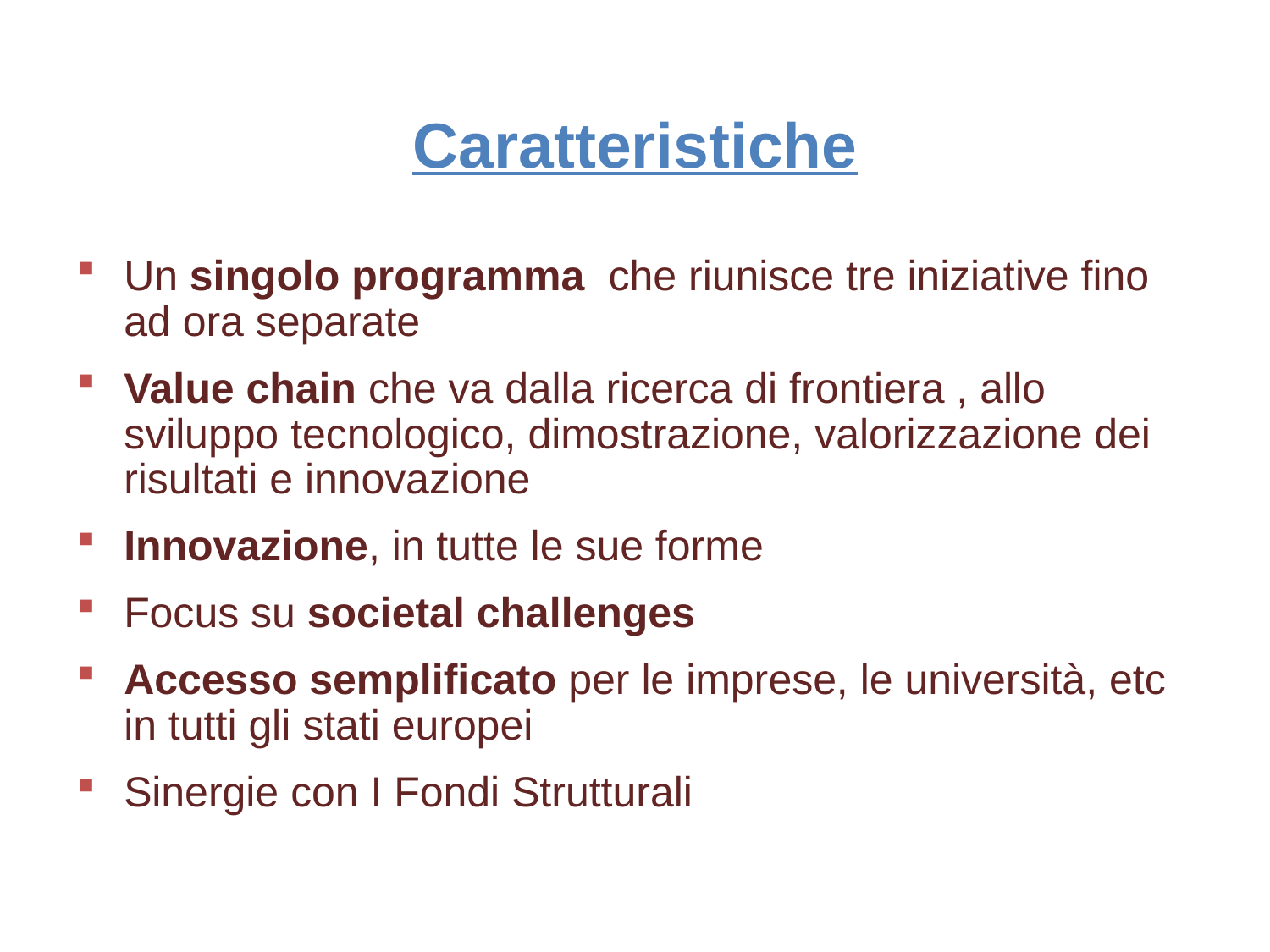

# Caratteristiche
Un singolo programma  che riunisce tre iniziative fino ad ora separate
Value chain che va dalla ricerca di frontiera , allo sviluppo tecnologico, dimostrazione, valorizzazione dei risultati e innovazione
Innovazione, in tutte le sue forme
Focus su societal challenges
Accesso semplificato per le imprese, le università, etc  in tutti gli stati europei
Sinergie con I Fondi Strutturali